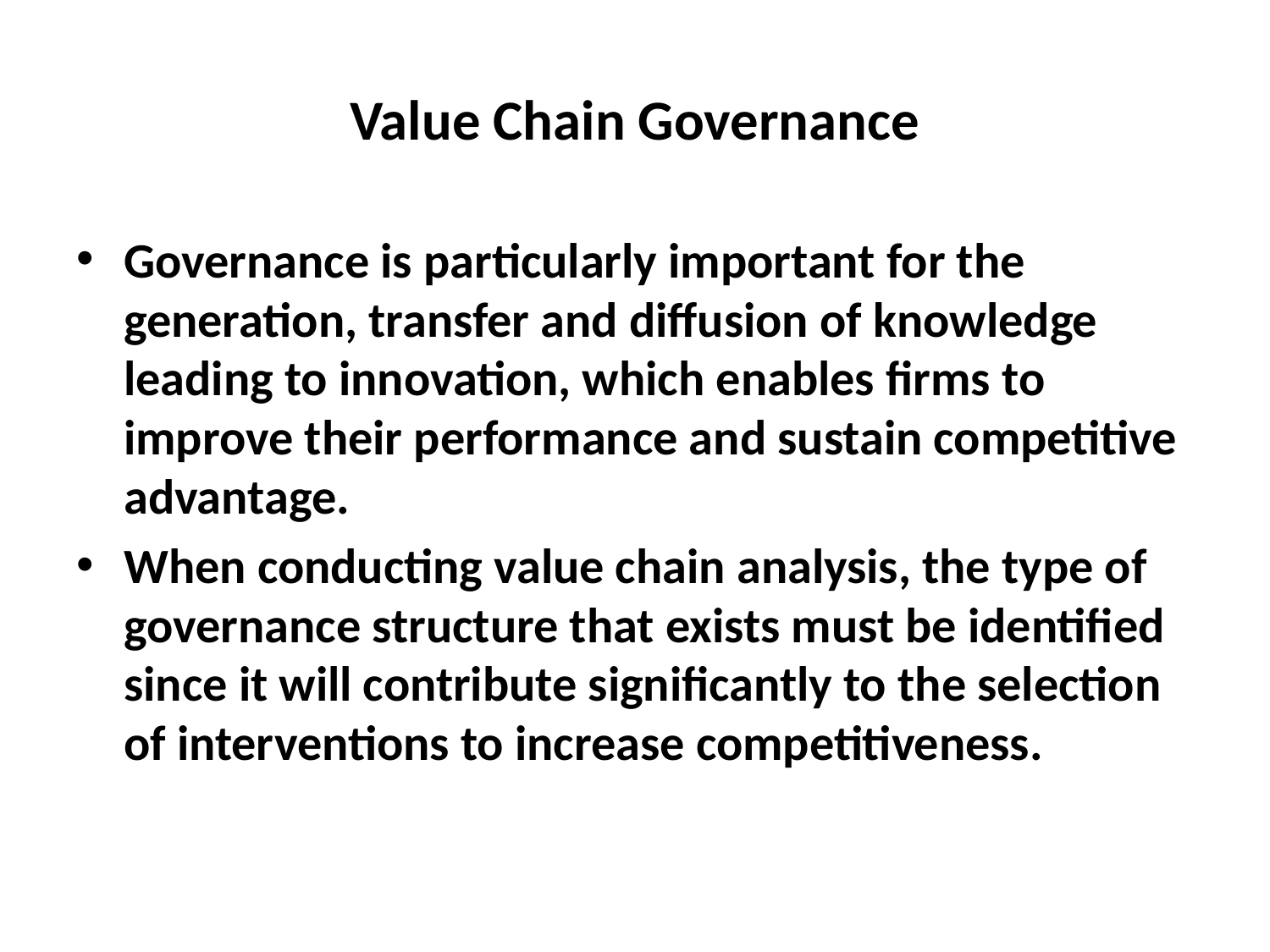

# Value Chain Governance
Governance is particularly important for the generation, transfer and diffusion of knowledge leading to innovation, which enables firms to improve their performance and sustain competitive advantage.
When conducting value chain analysis, the type of governance structure that exists must be identified since it will contribute significantly to the selection of interventions to increase competitiveness.